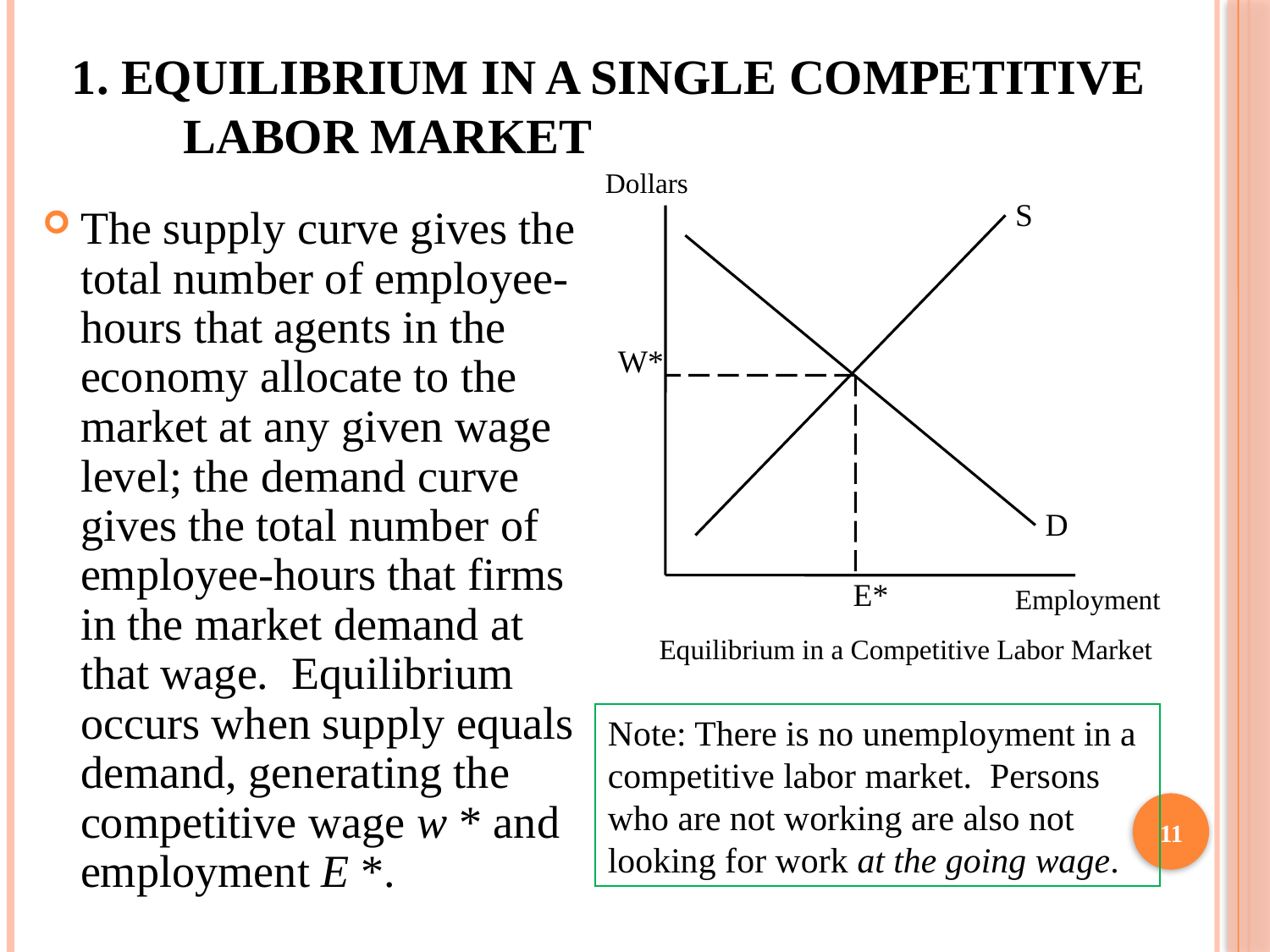

1. Equilibrium in a Single Competitive Labor Market
 Dollars
S

 W*

D
 E*

 Employment
Equilibrium in a Competitive Labor Market
The supply curve gives the total number of employee-hours that agents in the economy allocate to the market at any given wage level; the demand curve gives the total number of employee-hours that firms in the market demand at that wage.  Equilibrium occurs when supply equals demand, generating the competitive wage w * and employment E *.
Note: There is no unemployment in a competitive labor market.  Persons who are not working are also not looking for work at the going wage.
11